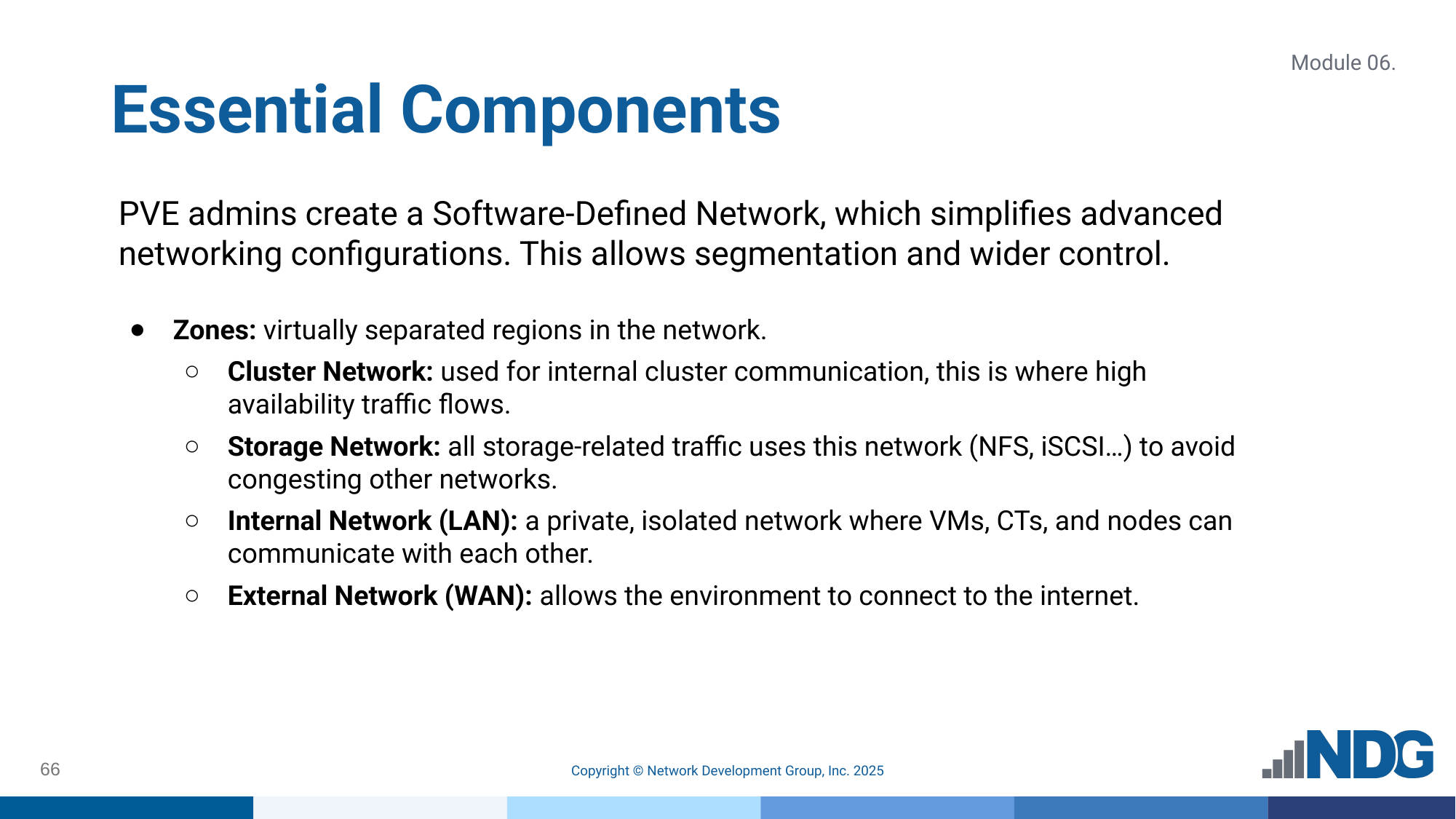

# Essential Components
Module 06.
PVE admins create a Software-Defined Network, which simplifies advanced networking configurations. This allows segmentation and wider control.

Zones: virtually separated regions in the network.
Cluster Network: used for internal cluster communication, this is where high availability traffic flows.
Storage Network: all storage-related traffic uses this network (NFS, iSCSI…) to avoid congesting other networks.
Internal Network (LAN): a private, isolated network where VMs, CTs, and nodes can communicate with each other.
External Network (WAN): allows the environment to connect to the internet.